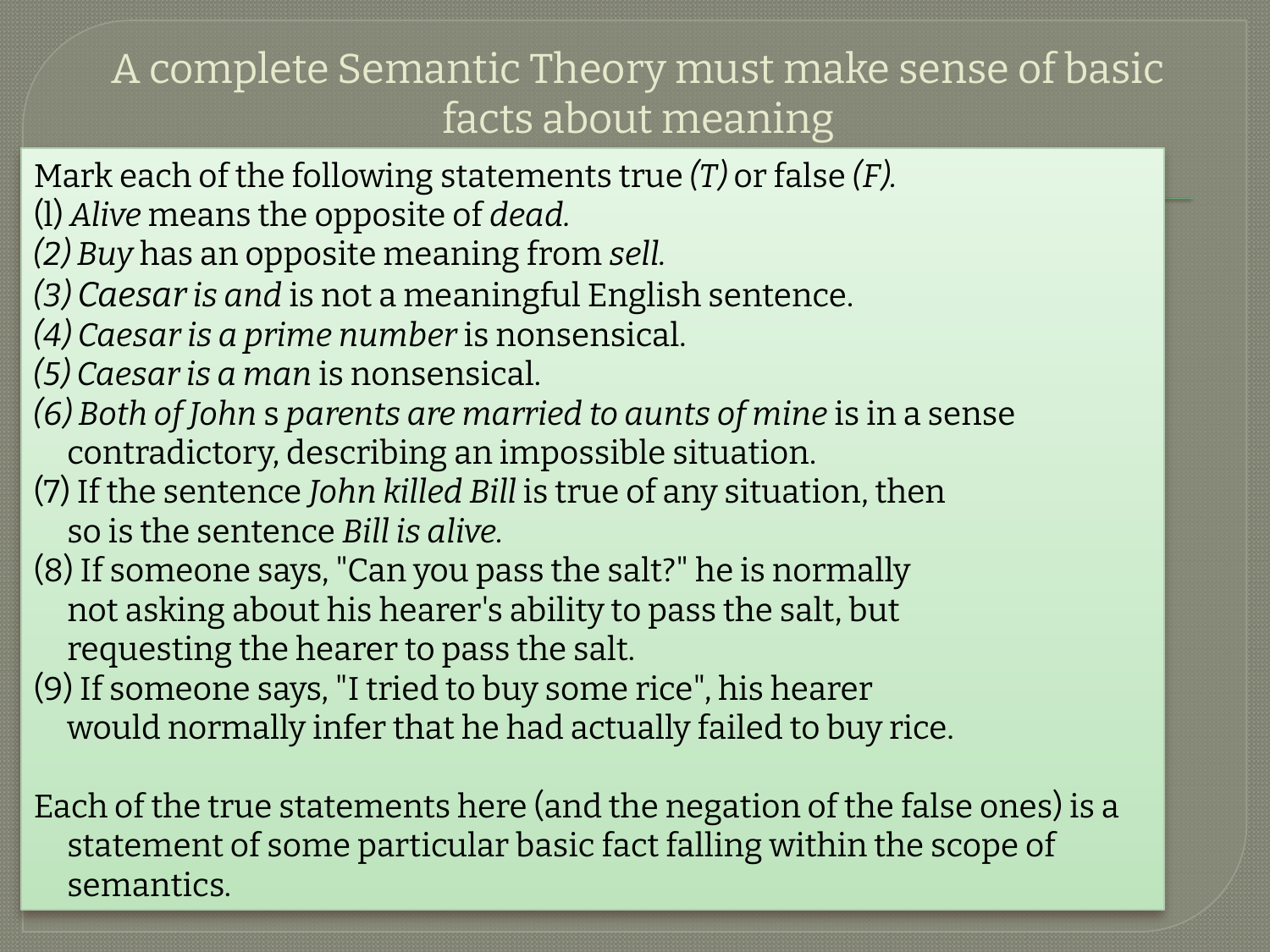

# A complete Semantic Theory must make sense of basic facts about meaning
Mark each of the following statements true (T) or false (F).
(l) Alive means the opposite of dead.
(2) Buy has an opposite meaning from sell.
(3) Caesar is and is not a meaningful English sentence.
(4) Caesar is a prime number is nonsensical.
(5) Caesar is a man is nonsensical.
(6) Both of John s parents are married to aunts of mine is in a sense contradictory, describing an impossible situation.
(7) If the sentence John killed Bill is true of any situation, then
so is the sentence Bill is alive.
(8) If someone says, "Can you pass the salt?" he is normally
not asking about his hearer's ability to pass the salt, but
requesting the hearer to pass the salt.
(9) If someone says, "I tried to buy some rice", his hearer
would normally infer that he had actually failed to buy rice.

Each of the true statements here (and the negation of the false ones) is a statement of some particular basic fact falling within the scope of semantics.